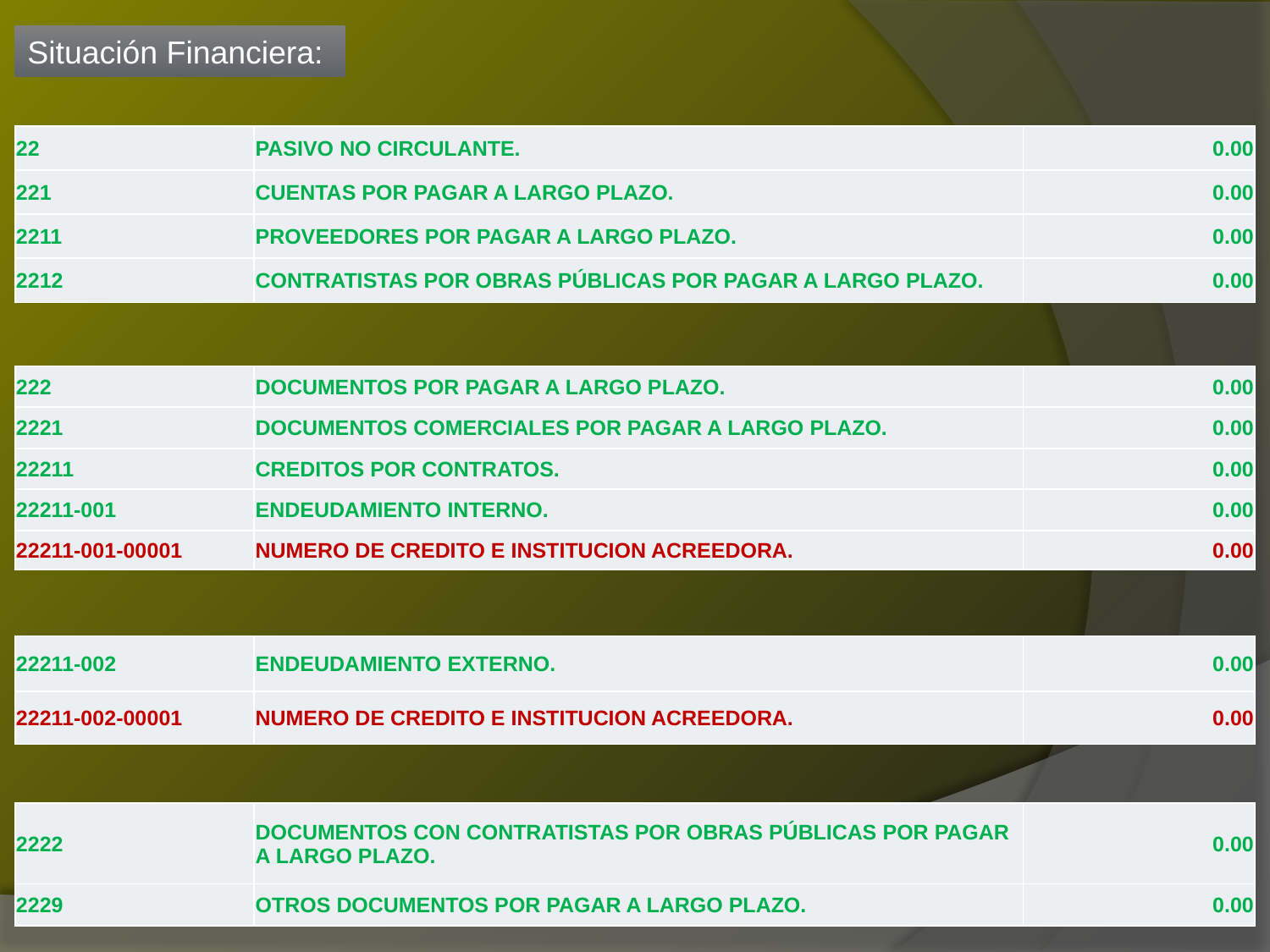

Situación Financiera:
| 22 | PASIVO NO CIRCULANTE. | 0.00 |
| --- | --- | --- |
| 221 | CUENTAS POR PAGAR A LARGO PLAZO. | 0.00 |
| 2211 | PROVEEDORES POR PAGAR A LARGO PLAZO. | 0.00 |
| 2212 | CONTRATISTAS POR OBRAS PÚBLICAS POR PAGAR A LARGO PLAZO. | 0.00 |
| 222 | DOCUMENTOS POR PAGAR A LARGO PLAZO. | 0.00 |
| --- | --- | --- |
| 2221 | DOCUMENTOS COMERCIALES POR PAGAR A LARGO PLAZO. | 0.00 |
| 22211 | CREDITOS POR CONTRATOS. | 0.00 |
| 22211-001 | ENDEUDAMIENTO INTERNO. | 0.00 |
| 22211-001-00001 | NUMERO DE CREDITO E INSTITUCION ACREEDORA. | 0.00 |
| 22211-002 | ENDEUDAMIENTO EXTERNO. | 0.00 |
| --- | --- | --- |
| 22211-002-00001 | NUMERO DE CREDITO E INSTITUCION ACREEDORA. | 0.00 |
| 2222 | DOCUMENTOS CON CONTRATISTAS POR OBRAS PÚBLICAS POR PAGAR A LARGO PLAZO. | 0.00 |
| --- | --- | --- |
| 2229 | OTROS DOCUMENTOS POR PAGAR A LARGO PLAZO. | 0.00 |